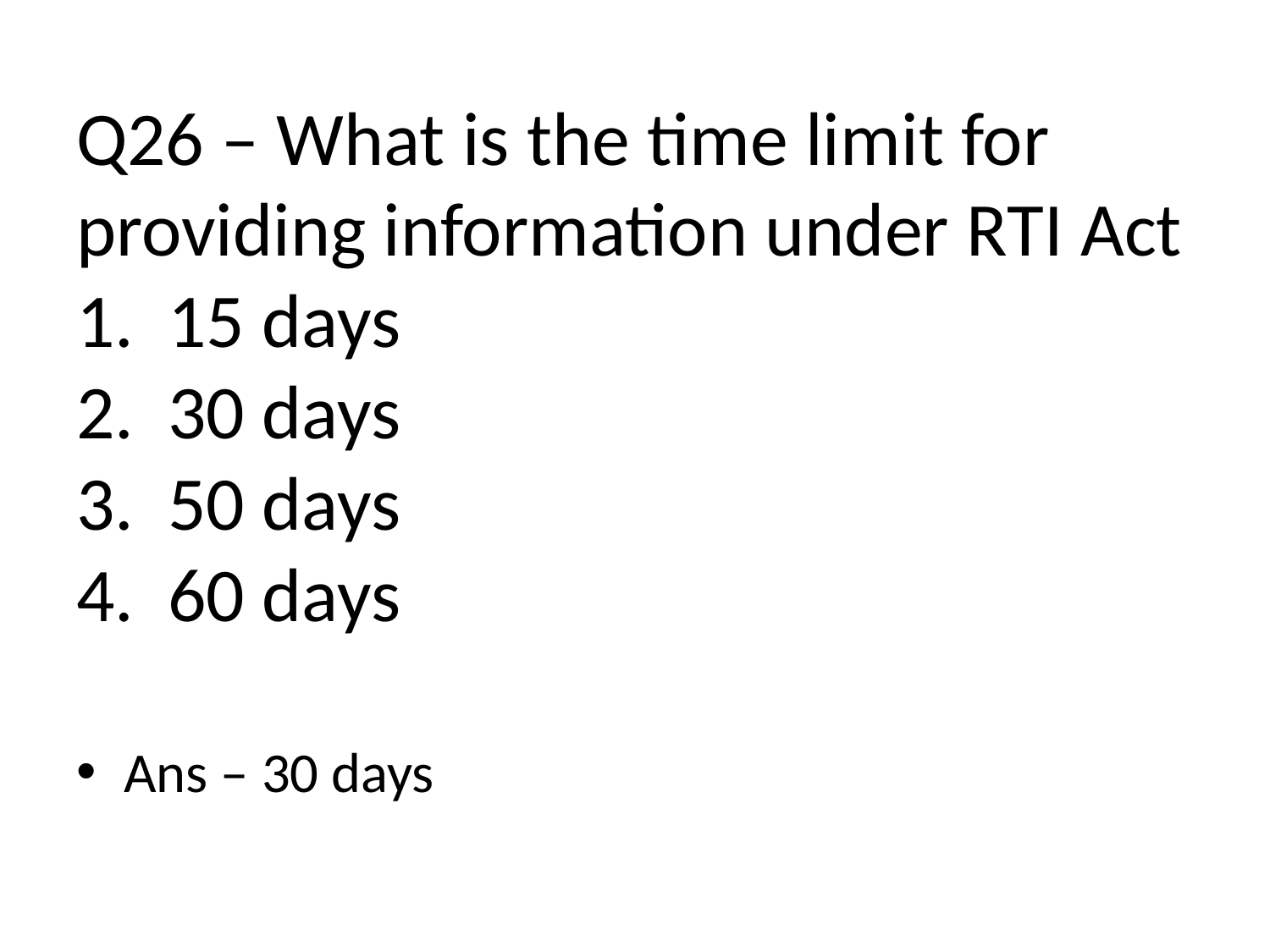

# Q26 – What is the time limit for providing information under RTI Act 1.  15 days 2.  30 days 3.  50 days 4.  60 days
Ans – 30 days